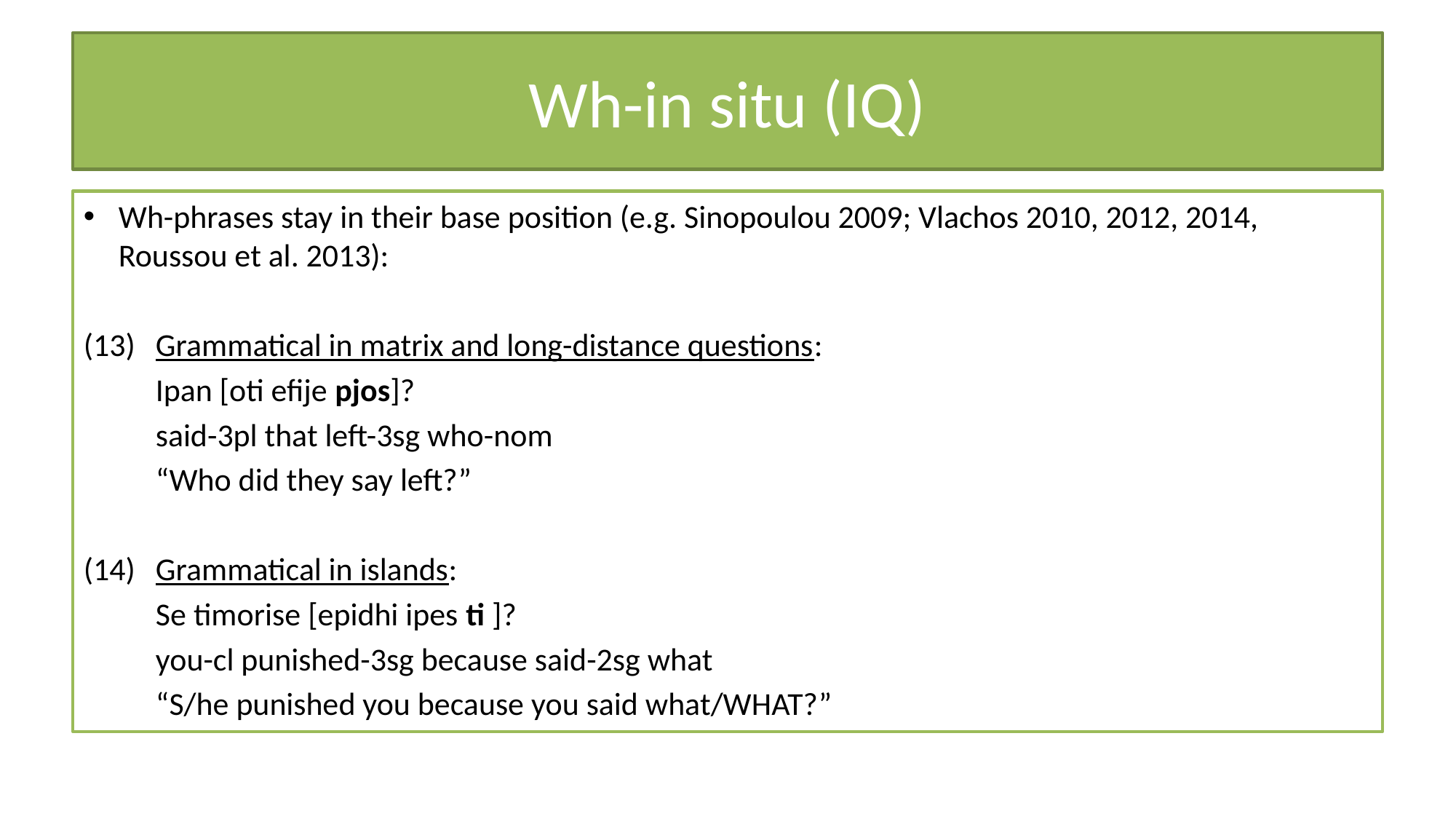

# Wh-in situ (IQ)
Wh-phrases stay in their base position (e.g. Sinopoulou 2009; Vlachos 2010, 2012, 2014, Roussou et al. 2013):

(13) 	Grammatical in matrix and long-distance questions:
	Ipan [oti efije pjos]?
	said-3pl that left-3sg who-nom
	“Who did they say left?”

(14)	Grammatical in islands:
	Se timorise [epidhi ipes ti ]?
	you-cl punished-3sg because said-2sg what
	“S/he punished you because you said what/WHAT?”